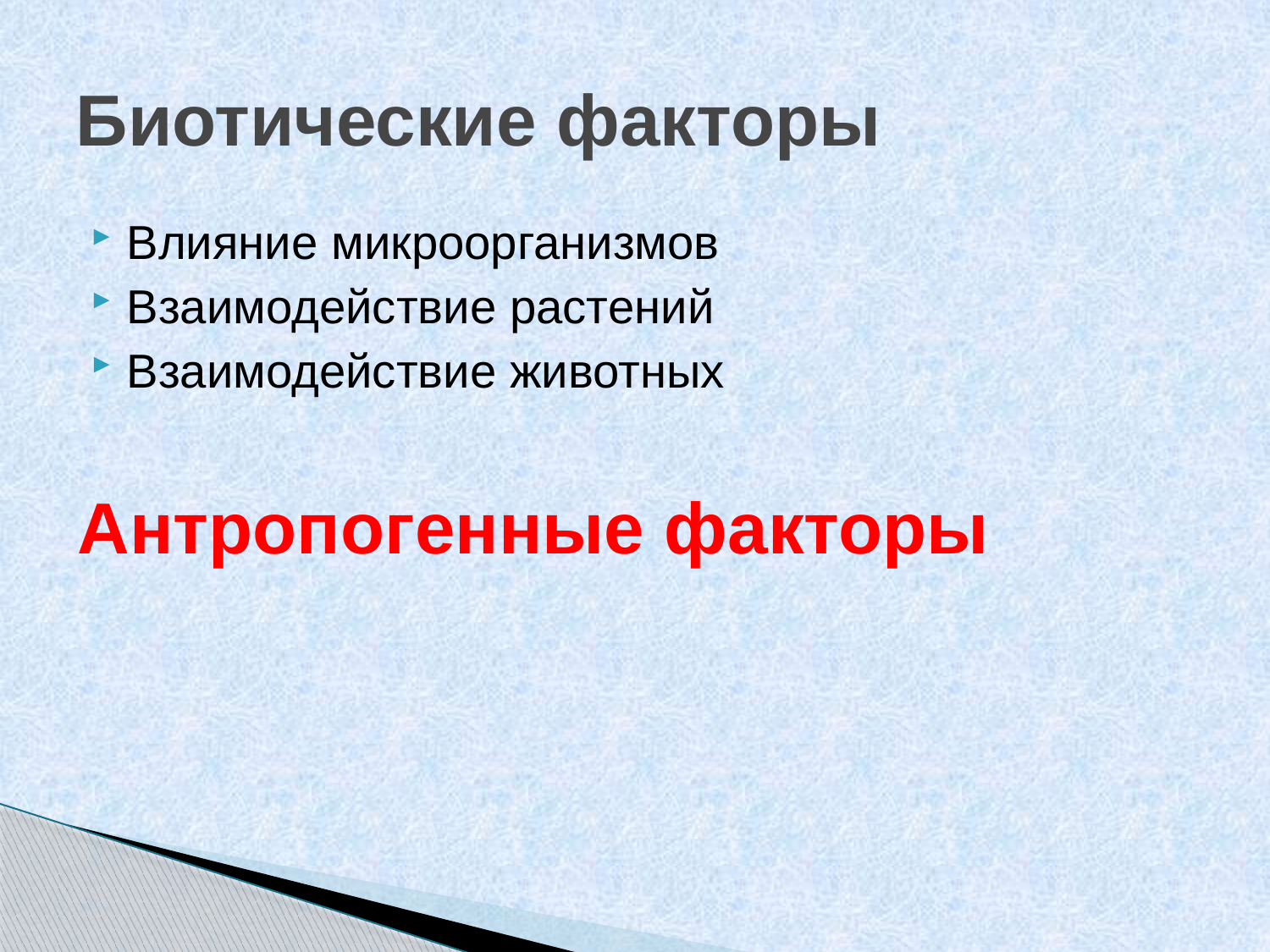

# Биотические факторы
Влияние микроорганизмов
Взаимодействие растений
Взаимодействие животных

Антропогенные факторы